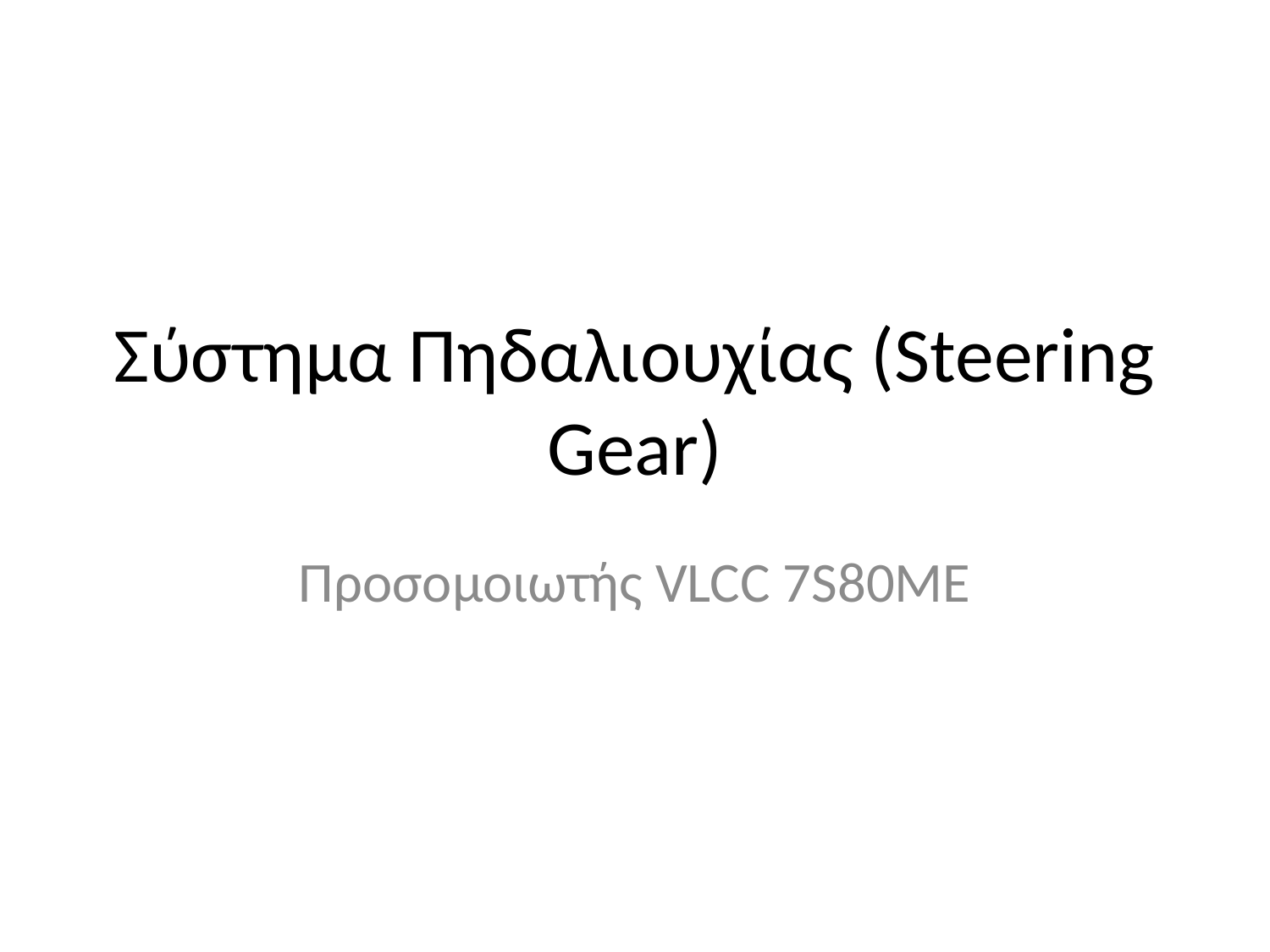

# Σύστημα Πηδαλιουχίας (Steering Gear)
Προσομοιωτής VLCC 7S80ME